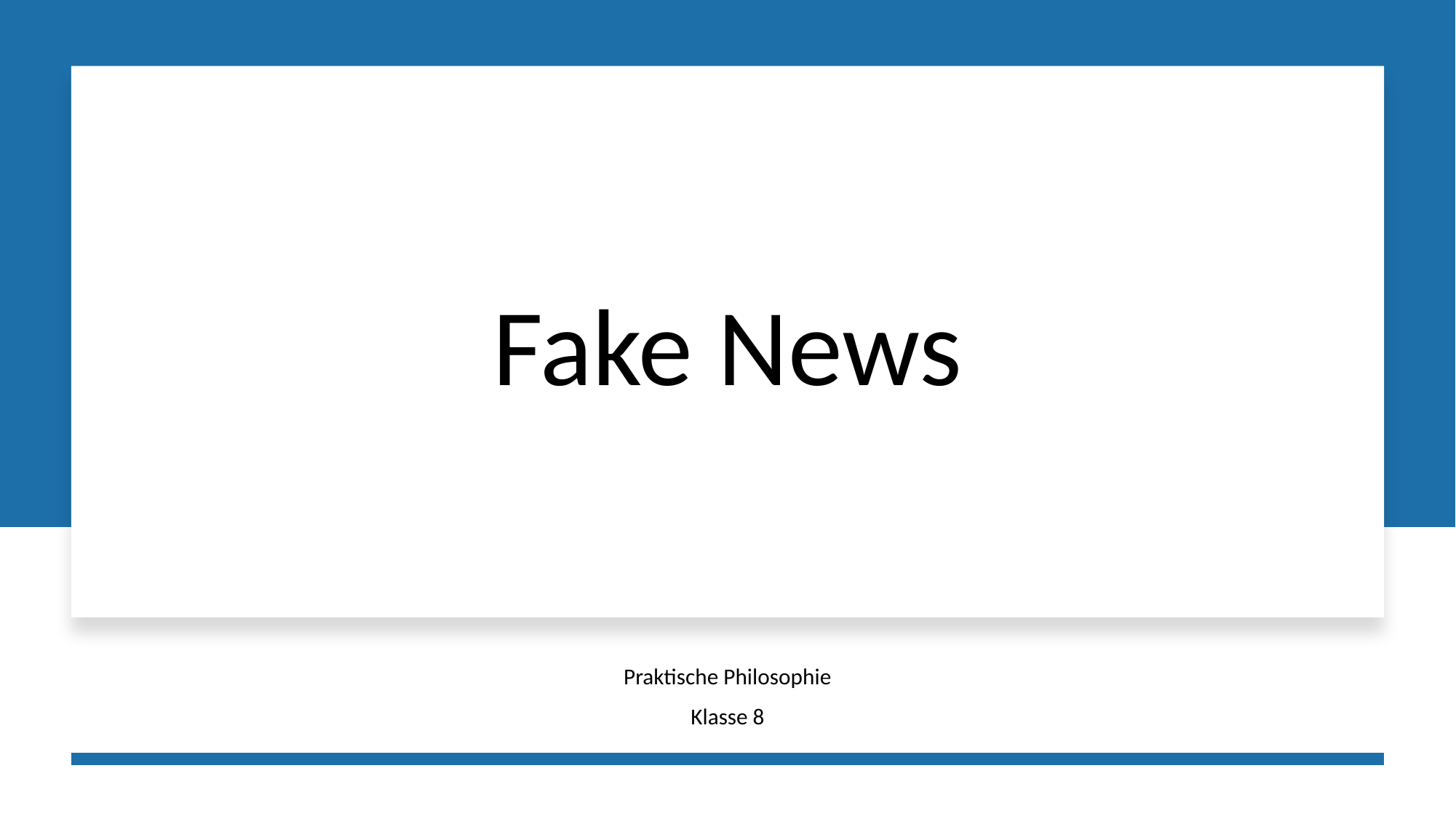

# Fake News
Praktische Philosophie
Klasse 8